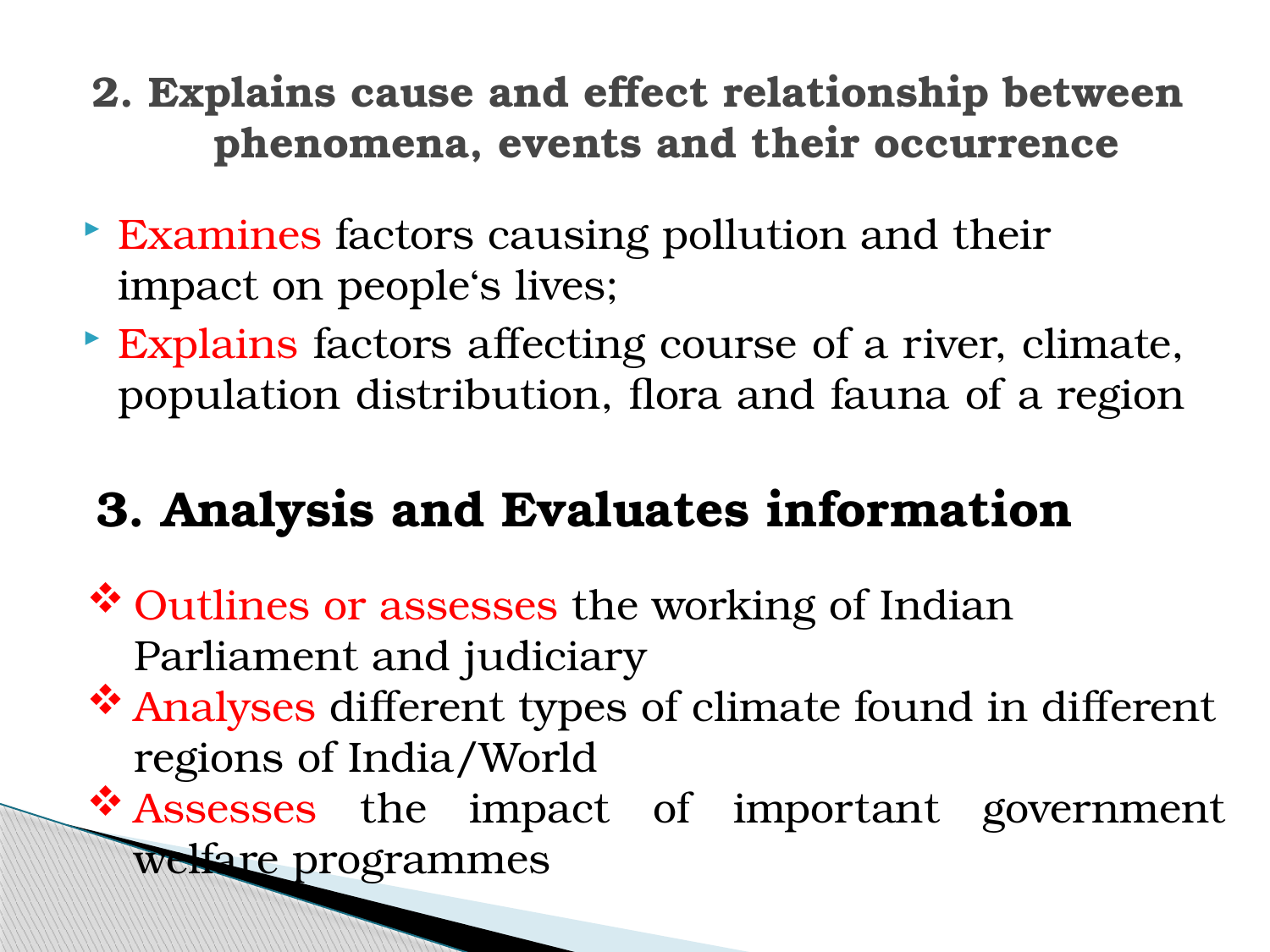

# 2. Explains cause and effect relationship between phenomena, events and their occurrence
Examines factors causing pollution and their impact on people‘s lives;
Explains factors affecting course of a river, climate, population distribution, flora and fauna of a region
3. Analysis and Evaluates information
Outlines or assesses the working of Indian Parliament and judiciary
Analyses different types of climate found in different regions of India/World
Assesses the impact of important government welfare programmes